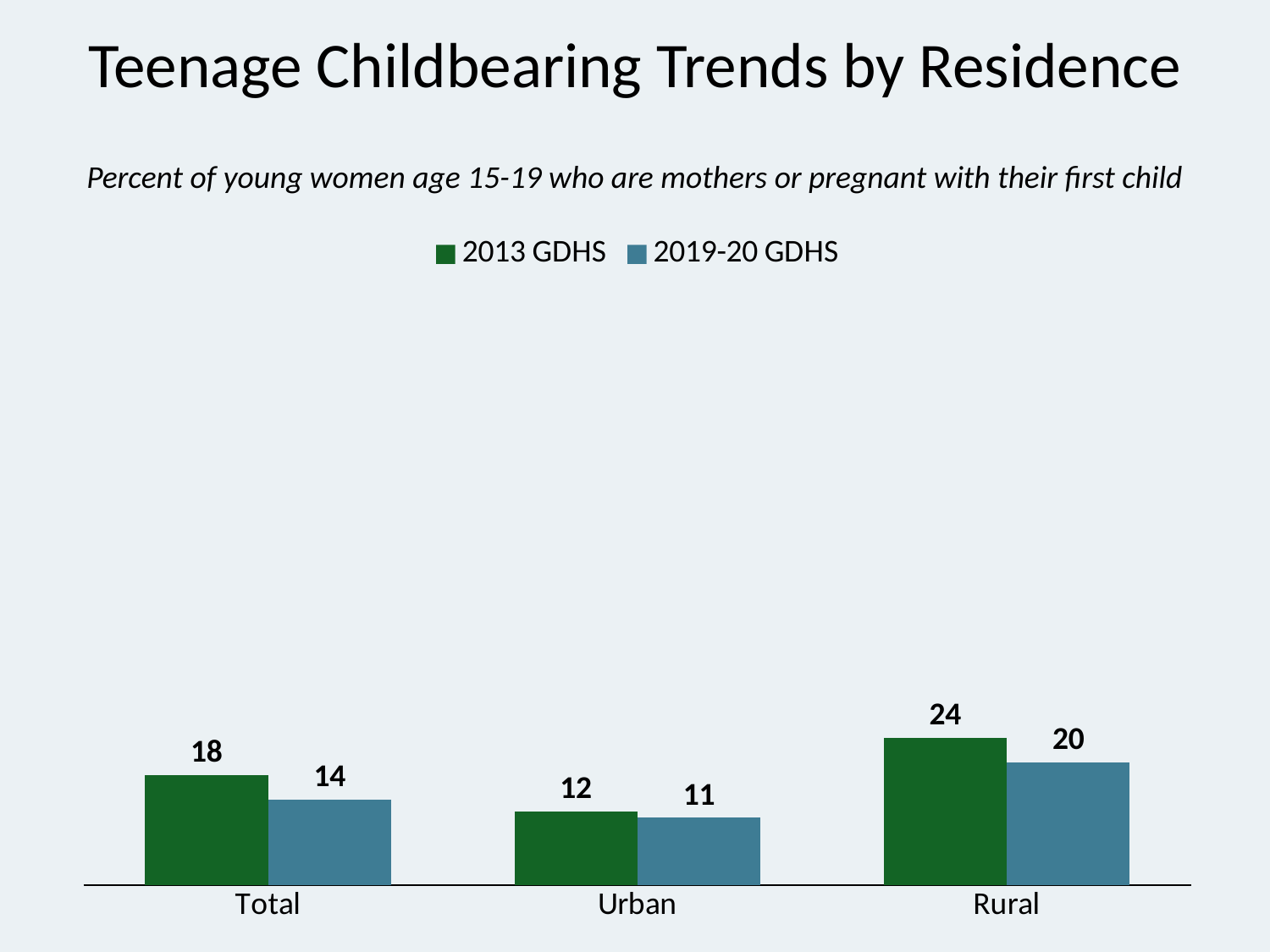

# Teenage Childbearing Trends by Residence
Percent of young women age 15-19 who are mothers or pregnant with their first child

### Chart

| Category | 2013 GDHS | 2019-20 GDHS |
|---|---|---|
| Total | 18.0 | 14.0 |
| Urban | 12.0 | 11.0 |
| Rural | 24.0 | 20.0 |